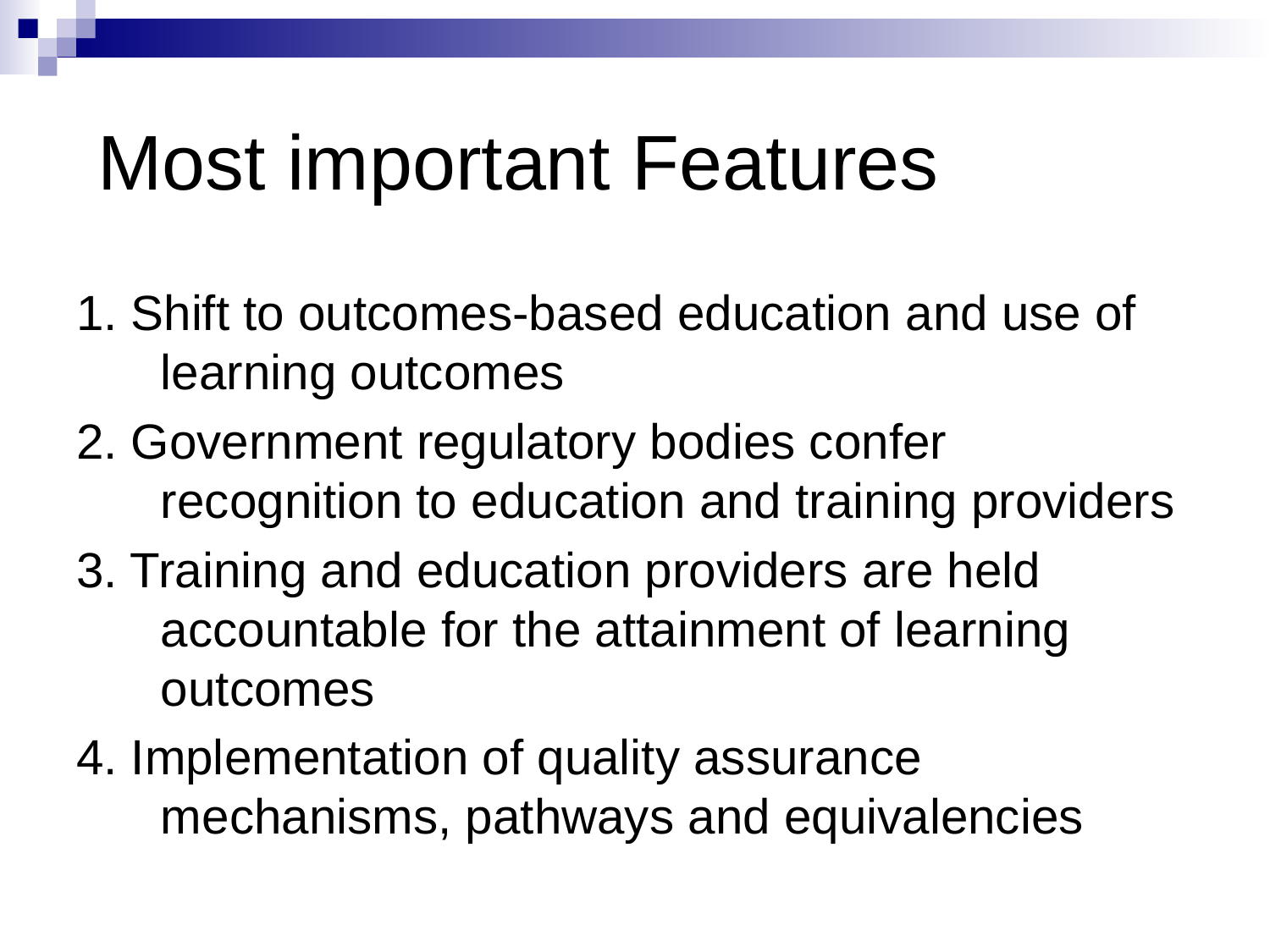

# Most important Features
1. Shift to outcomes-based education and use of learning outcomes
2. Government regulatory bodies confer recognition to education and training providers
3. Training and education providers are held accountable for the attainment of learning outcomes
4. Implementation of quality assurance mechanisms, pathways and equivalencies